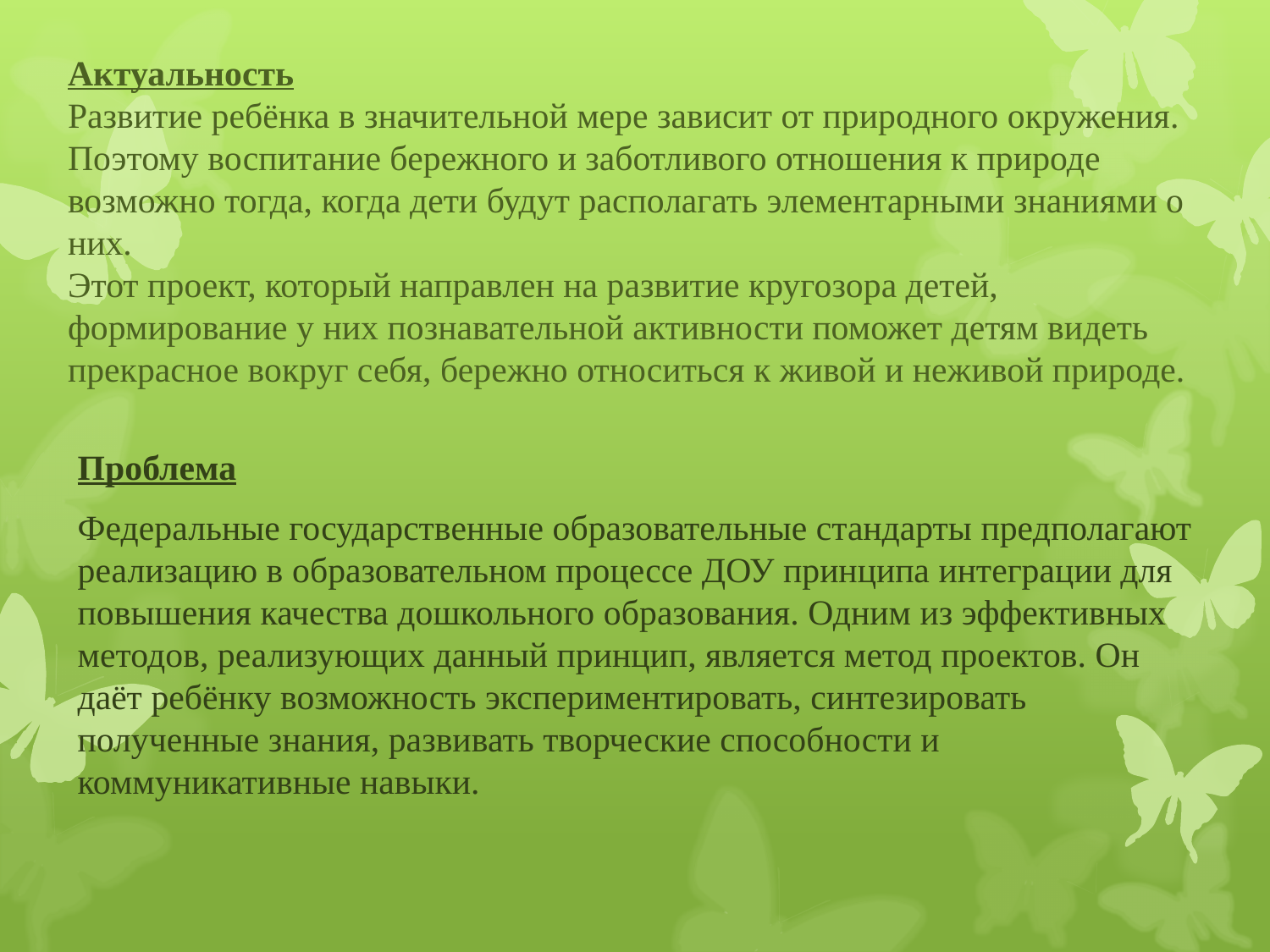

# Актуальность Развитие ребёнка в значительной мере зависит от природного окружения. Поэтому воспитание бережного и заботливого отношения к природе возможно тогда, когда дети будут располагать элементарными знаниями о них. Этот проект, который направлен на развитие кругозора детей, формирование у них познавательной активности поможет детям видеть прекрасное вокруг себя, бережно относиться к живой и неживой природе.
Проблема
Федеральные государственные образовательные стандарты предполагают реализацию в образовательном процессе ДОУ принципа интеграции для повышения качества дошкольного образования. Одним из эффективных методов, реализующих данный принцип, является метод проектов. Он даёт ребёнку возможность экспериментировать, синтезировать полученные знания, развивать творческие способности и коммуникативные навыки.